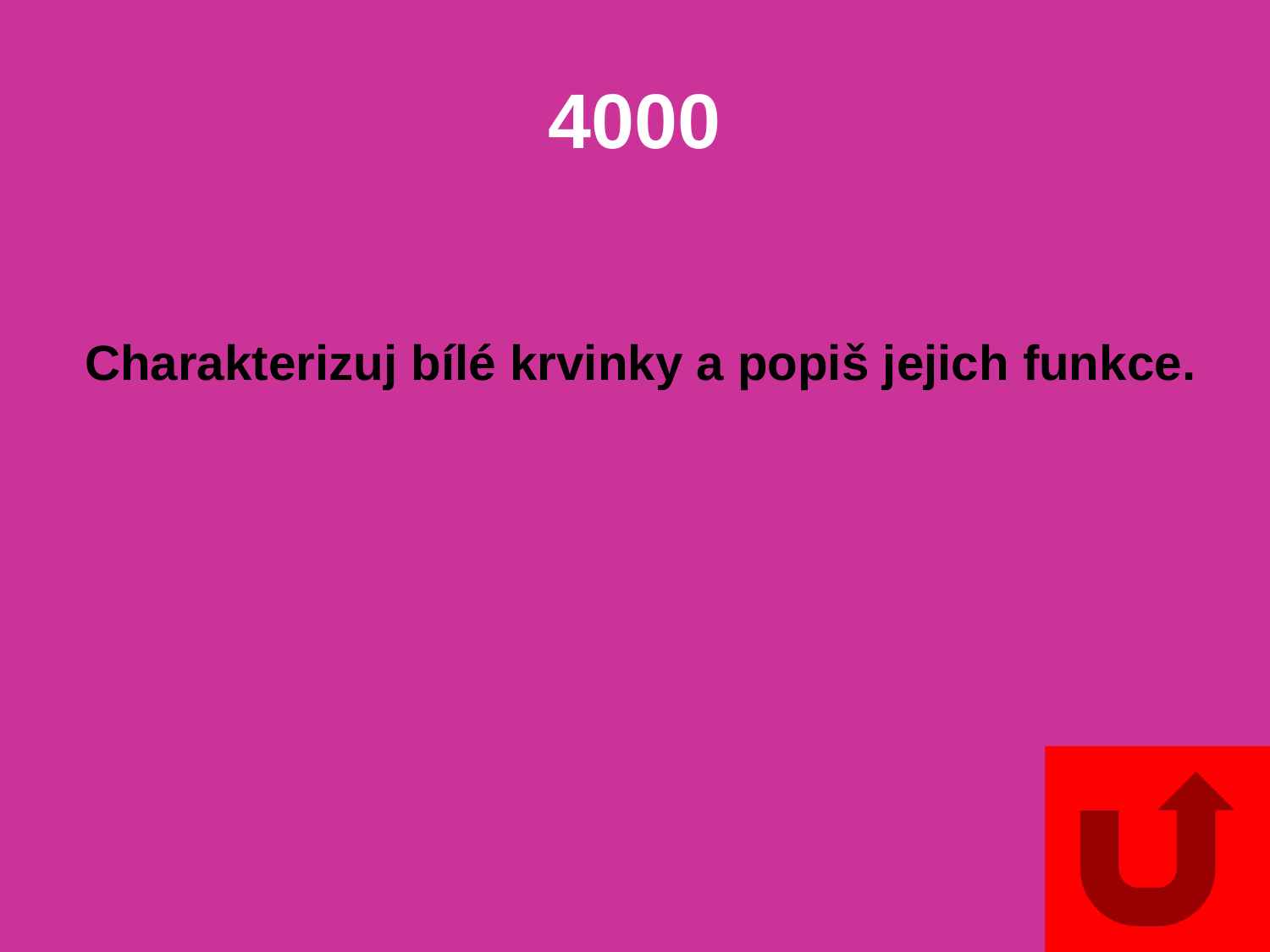

# 4000
Charakterizuj bílé krvinky a popiš jejich funkce.